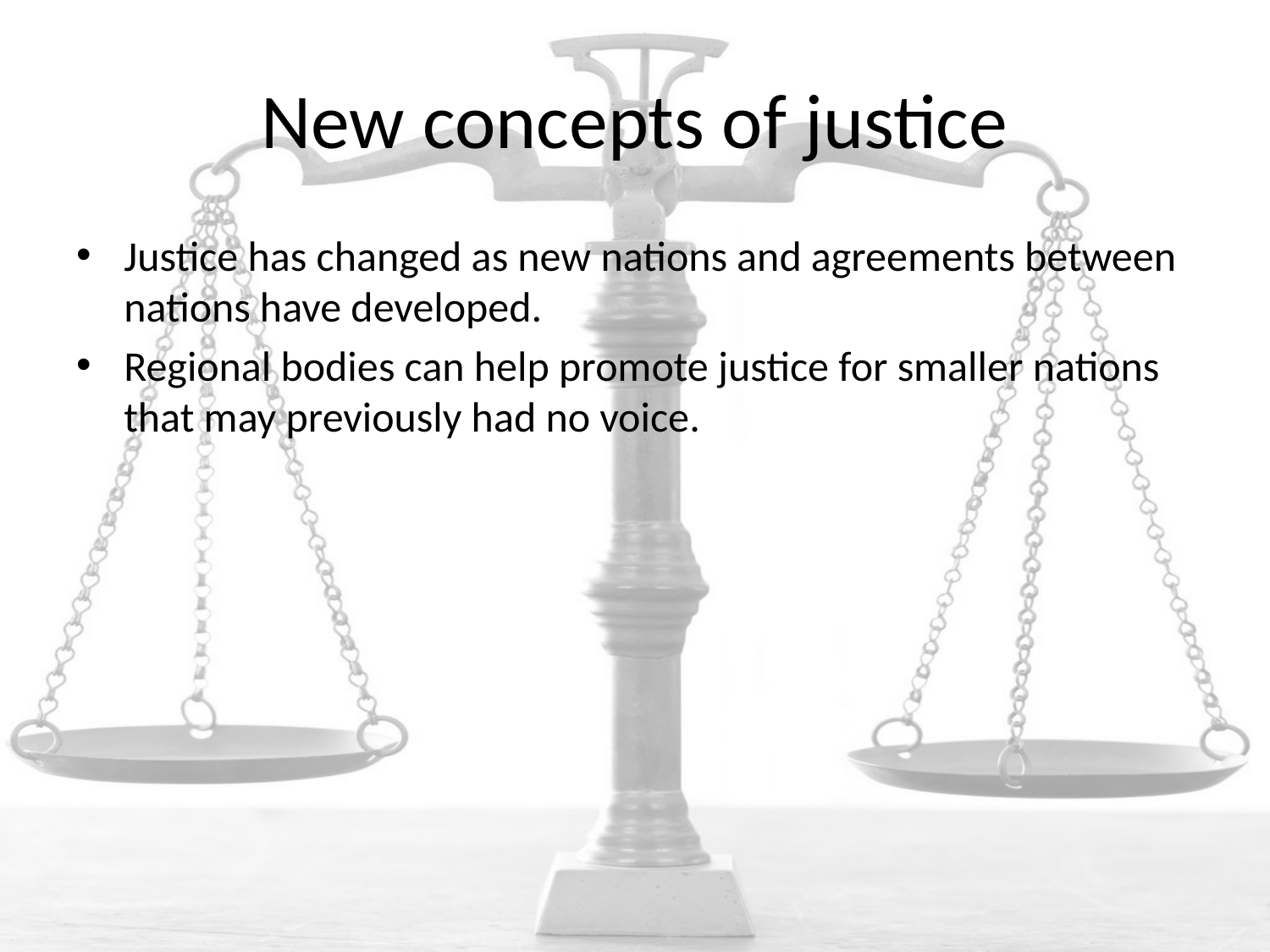

# New concepts of justice
Justice has changed as new nations and agreements between nations have developed.
Regional bodies can help promote justice for smaller nations that may previously had no voice.